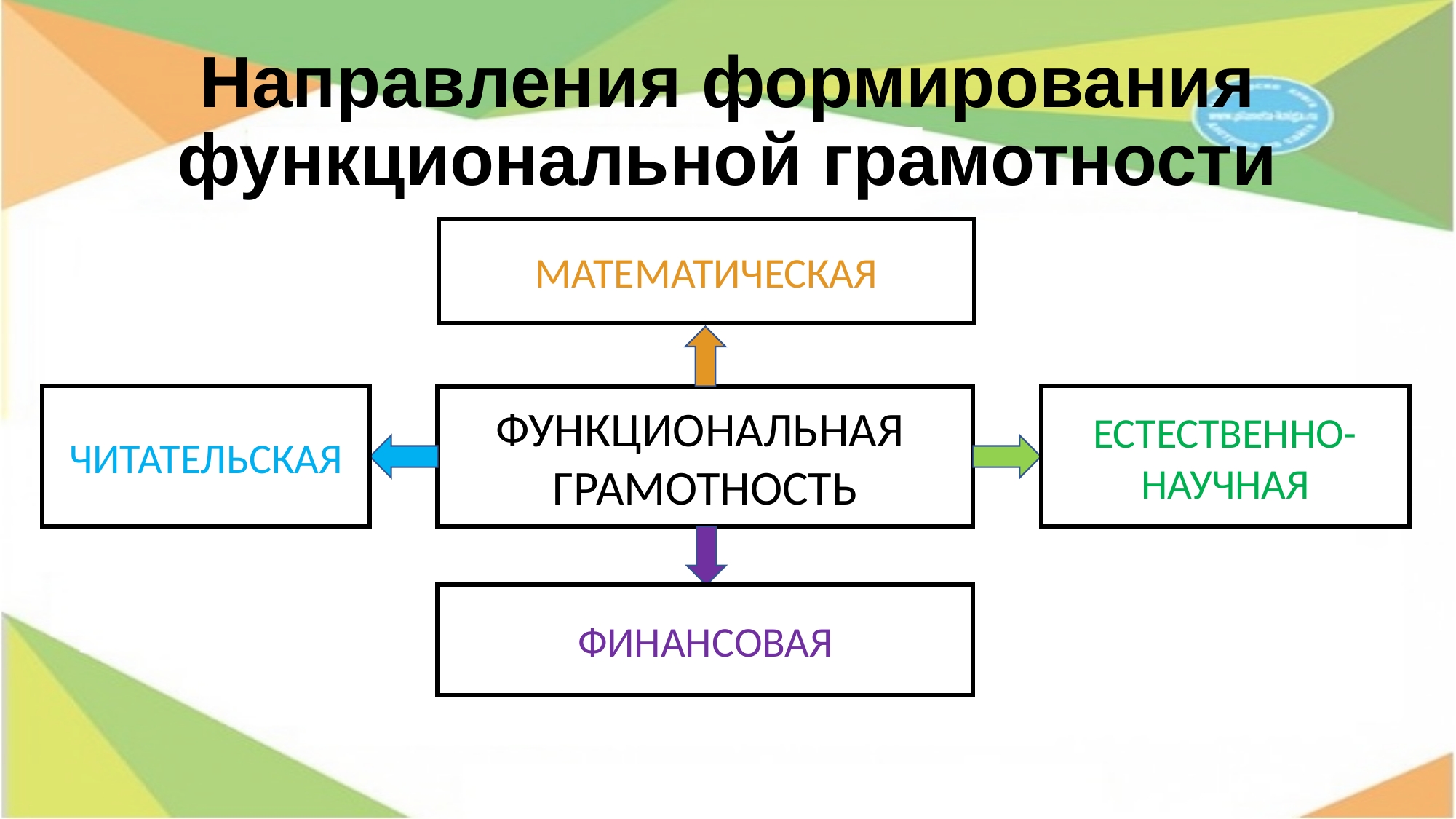

# Направления формирования функциональной грамотности

МАТЕМАТИЧЕСКАЯ

ЧИТАТЕЛЬСКАЯ
ЕСТЕСТВЕННО-
НАУЧНАЯ
ФУНКЦИОНАЛЬНАЯ
ГРАМОТНОСТЬ

ФИНАНСОВАЯ